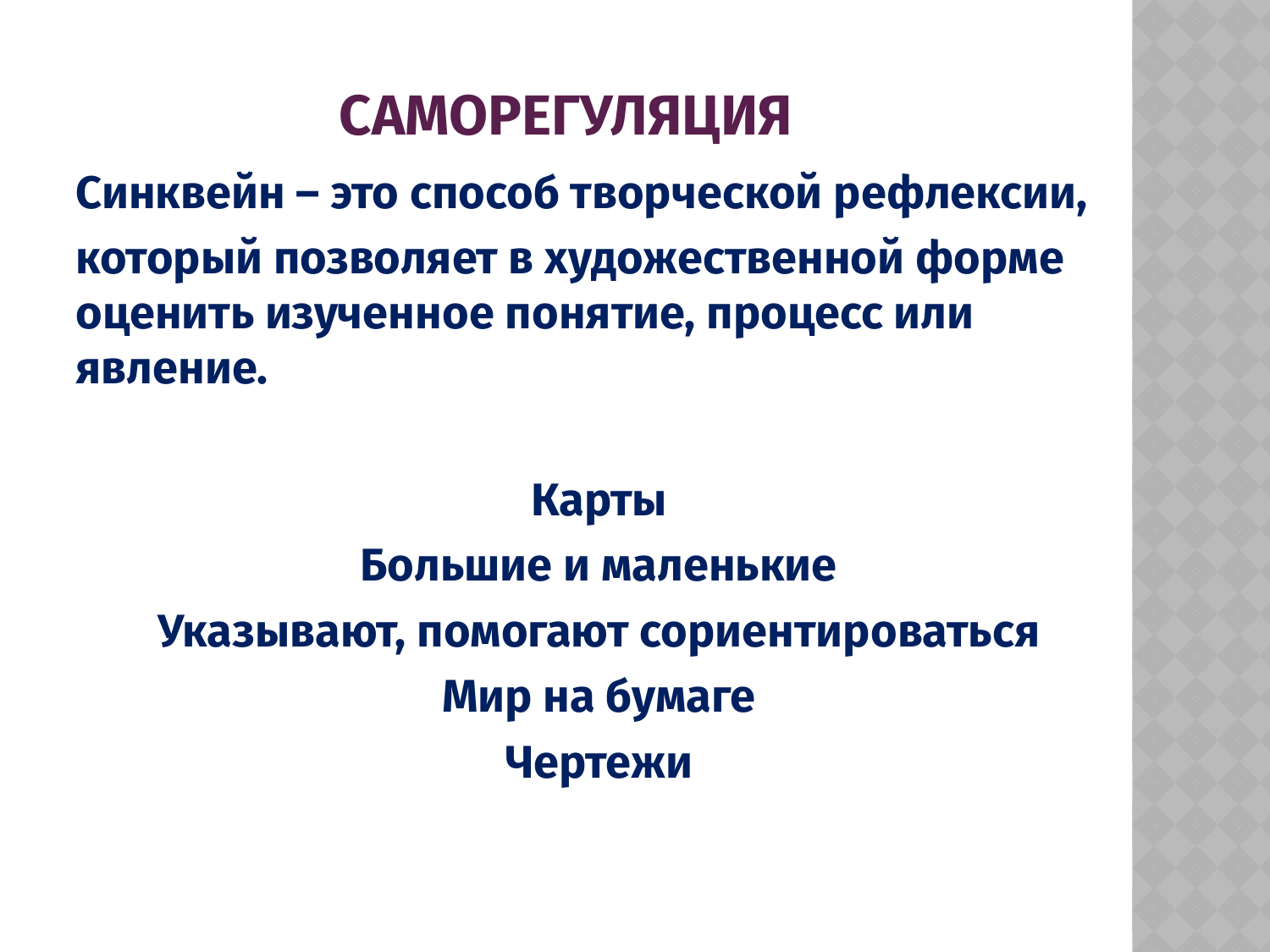

# саморегуляция
Синквейн – это способ творческой рефлексии,
который позволяет в художественной форме оценить изученное понятие, процесс или явление.

Карты
Большие и маленькие
Указывают, помогают сориентироваться
Мир на бумаге
Чертежи